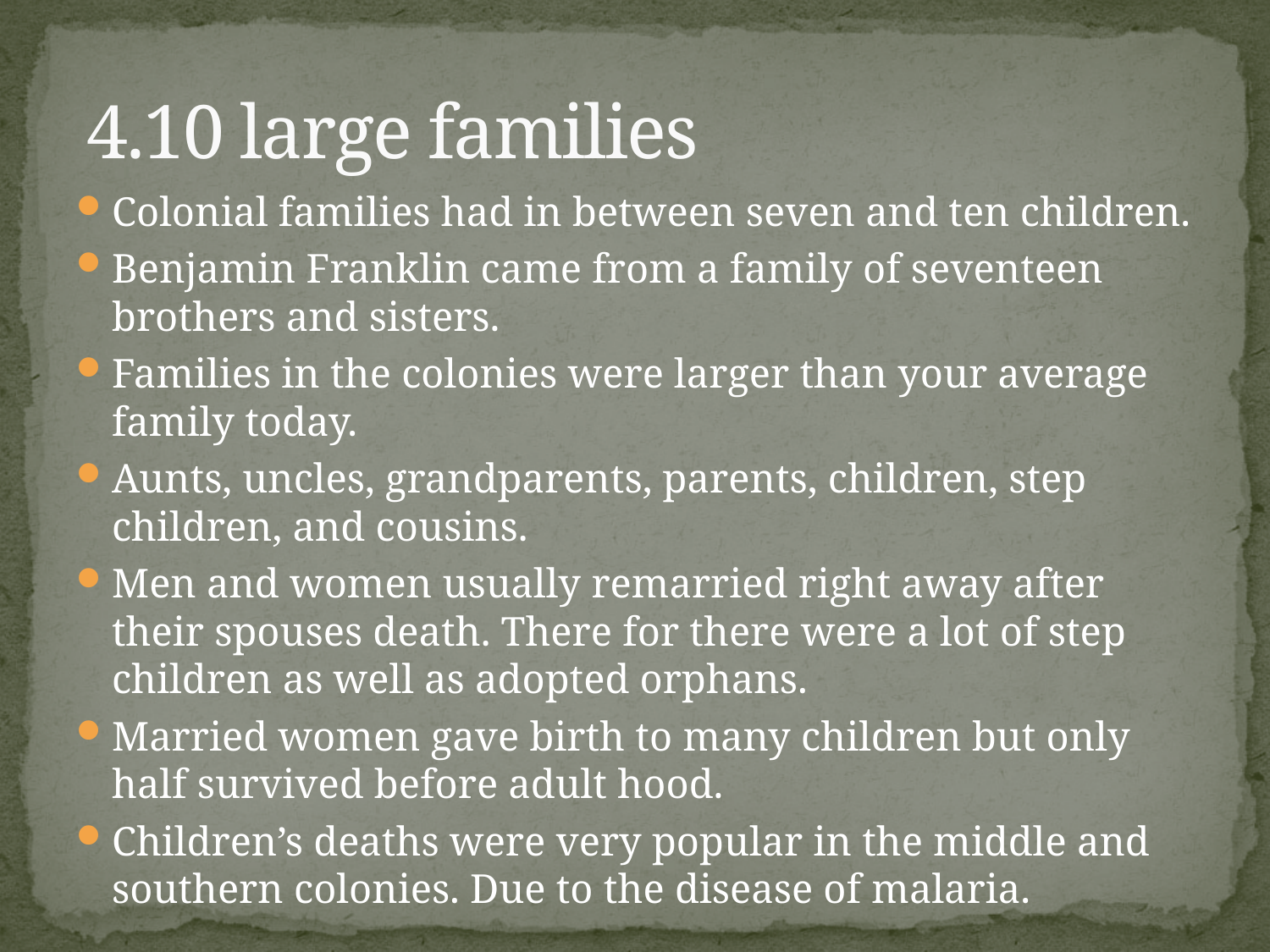

# 4.10 large families
Colonial families had in between seven and ten children.
Benjamin Franklin came from a family of seventeen brothers and sisters.
Families in the colonies were larger than your average family today.
Aunts, uncles, grandparents, parents, children, step children, and cousins.
Men and women usually remarried right away after their spouses death. There for there were a lot of step children as well as adopted orphans.
Married women gave birth to many children but only half survived before adult hood.
Children’s deaths were very popular in the middle and southern colonies. Due to the disease of malaria.